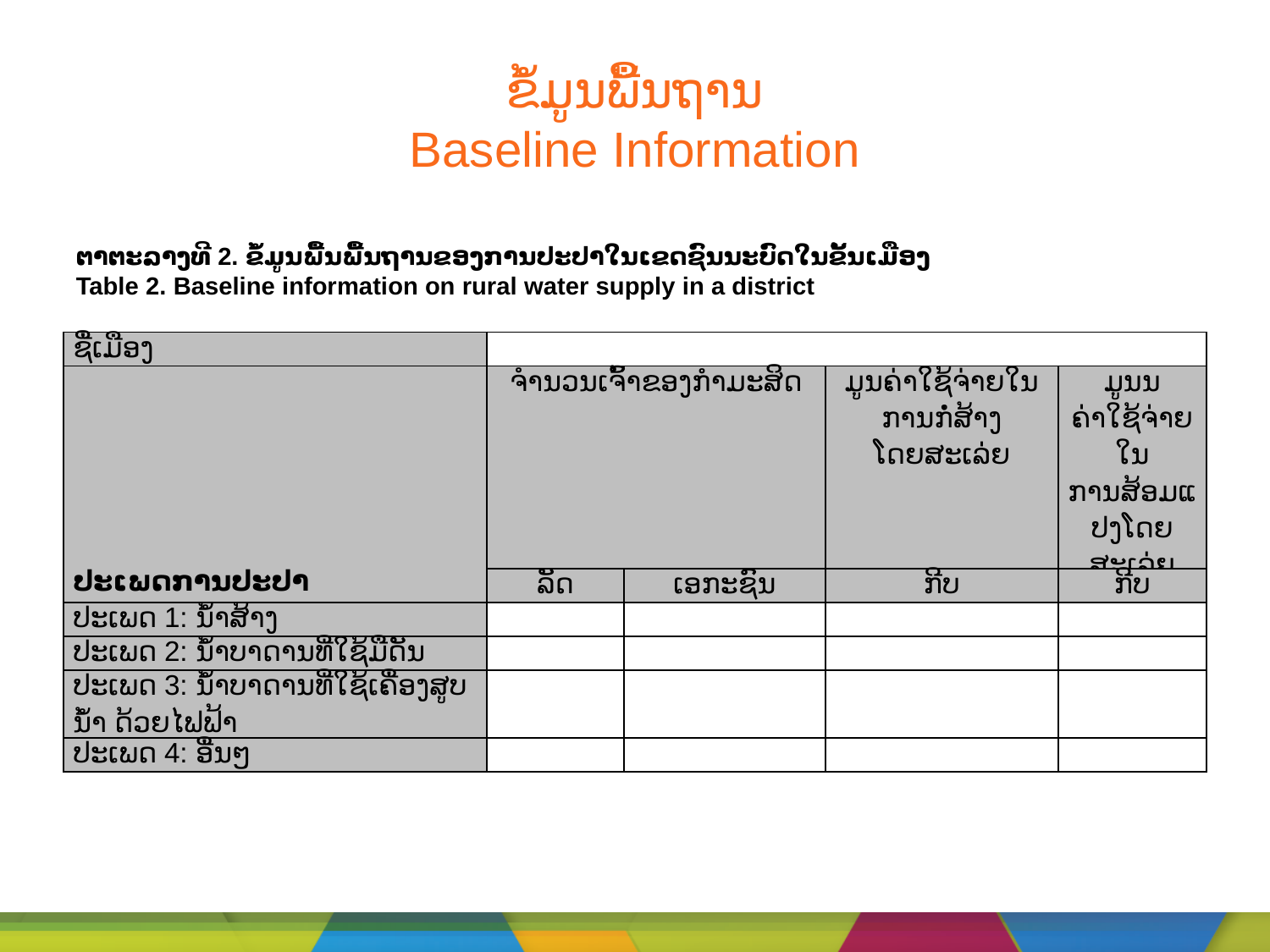

# ຂໍ້ມູນພື້ນຖານ Baseline Information
ຕາຕະລາງທີ 2. ຂໍ້ມູນພື້ນພື້ນຖານຂອງການປະປາໃນເຂດຊົນນະບົດໃນຂັ້ນເມືອງ
Table 2. Baseline information on rural water supply in a district
| ຊື່ເມືອງ |  |  |  |  |
| --- | --- | --- | --- | --- |
| ປະເພດການປະປາ | ຈຳນວນເຈົ້າຂອງກຳມະສິດ |  | ມູນຄ່າໃຊ້ຈ່າຍໃນການກໍ່ສ້າງ ໂດຍສະເລ່ຍ | ມູນນຄ່າໃຊ້ຈ່າຍ ໃນການສ້ອມແປງໂດຍສະເລ່ຍ |
|  | ລັດ | ເອກະຊົນ | ກີບ | ກີບ |
| ປະເພດ 1: ນ້ຳສ້າງ |  |  |  |  |
| ປະເພດ 2: ນ້ຳບາດານທີ່ໃຊ້ມືດັນ |  |  |  |  |
| ປະເພດ 3: ນ້ຳບາດານທີ່ໃຊ້ເຄື່ອງສູບນ້ຳ ດ້ວຍໄຟຟ້າ |  |  |  |  |
| ປະເພດ 4: ອື່ນໆ |  |  |  |  |